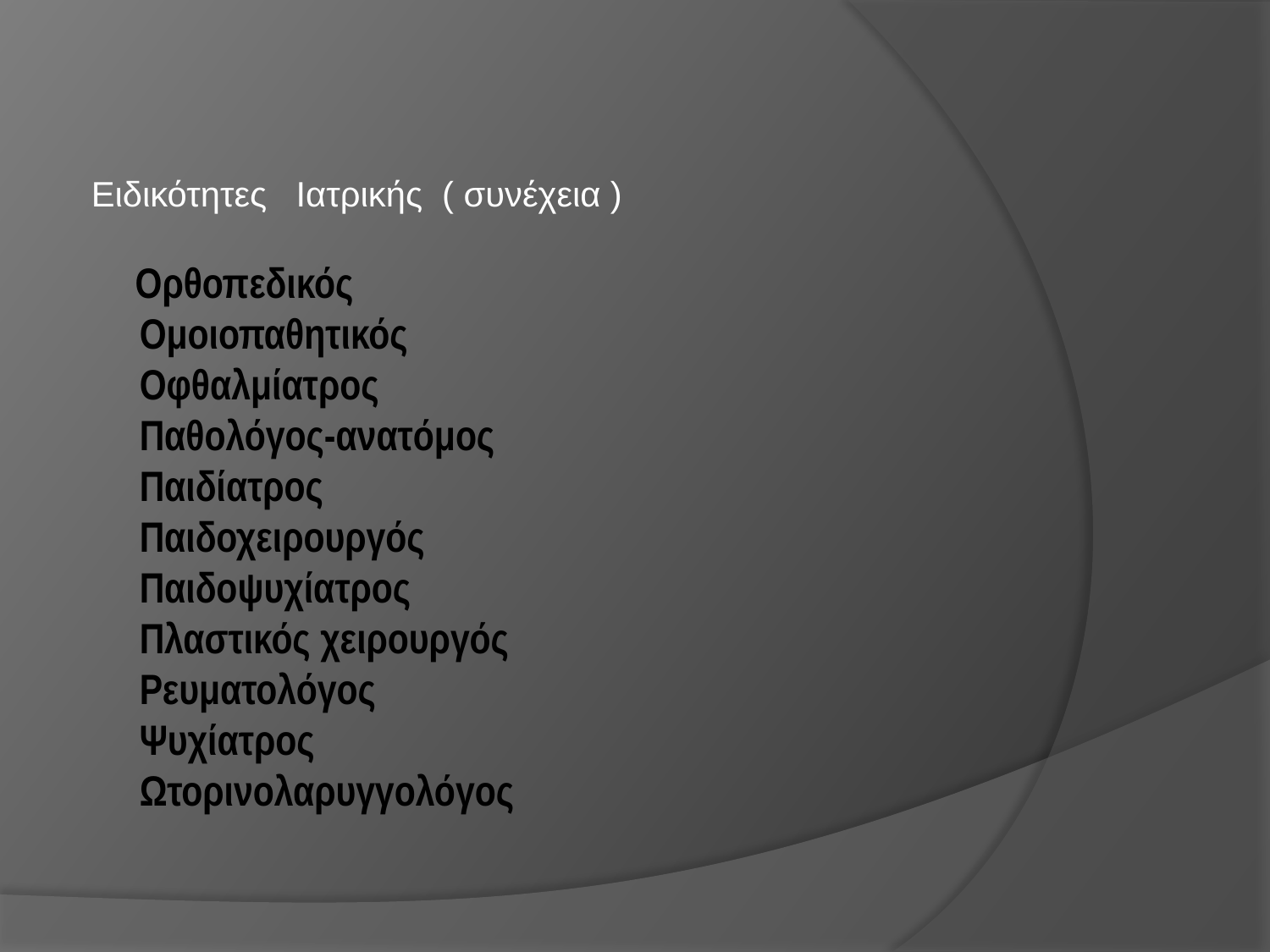

Ειδικότητες   Ιατρικής  ( συνέχεια )
# Ορθοπεδικός Ομοιοπαθητικός Οφθαλμίατρος Παθολόγος-ανατόμος Παιδίατρος Παιδοχειρουργός Παιδοψυχίατρος Πλαστικός χειρουργός Ρευματολόγος Ψυχίατρος Ωτορινολαρυγγολόγος